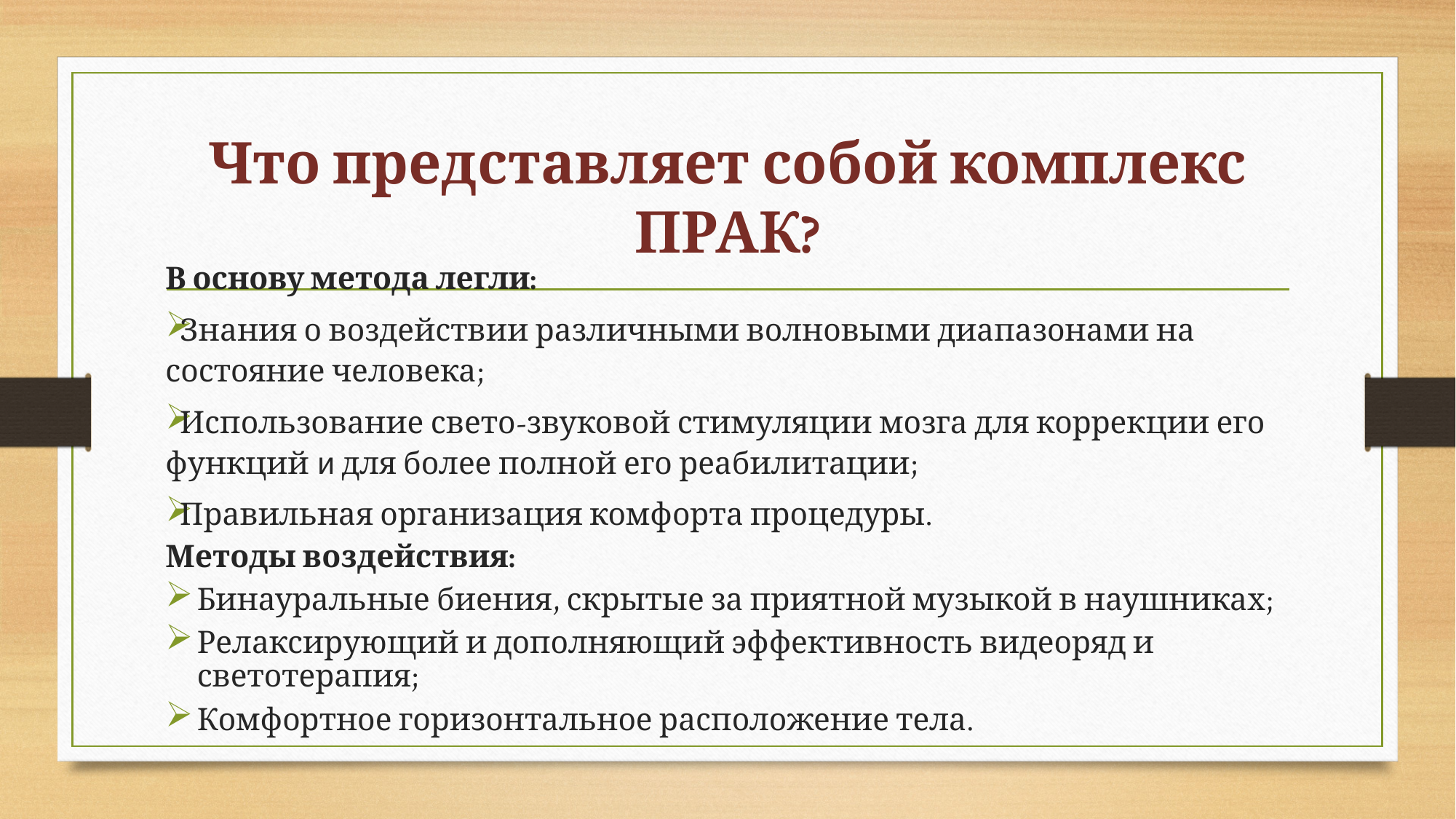

# Что представляет собой комплекс ПРАК?
В основу метода легли:
Знания о воздействии различными волновыми диапазонами на состояние человека;
Использование свето-звуковой стимуляции мозга для коррекции его функций и для более полной его реабилитации;
Правильная организация комфорта процедуры.
Методы воздействия:
Бинауральные биения, скрытые за приятной музыкой в наушниках;
Релаксирующий и дополняющий эффективность видеоряд и светотерапия;
Комфортное горизонтальное расположение тела.